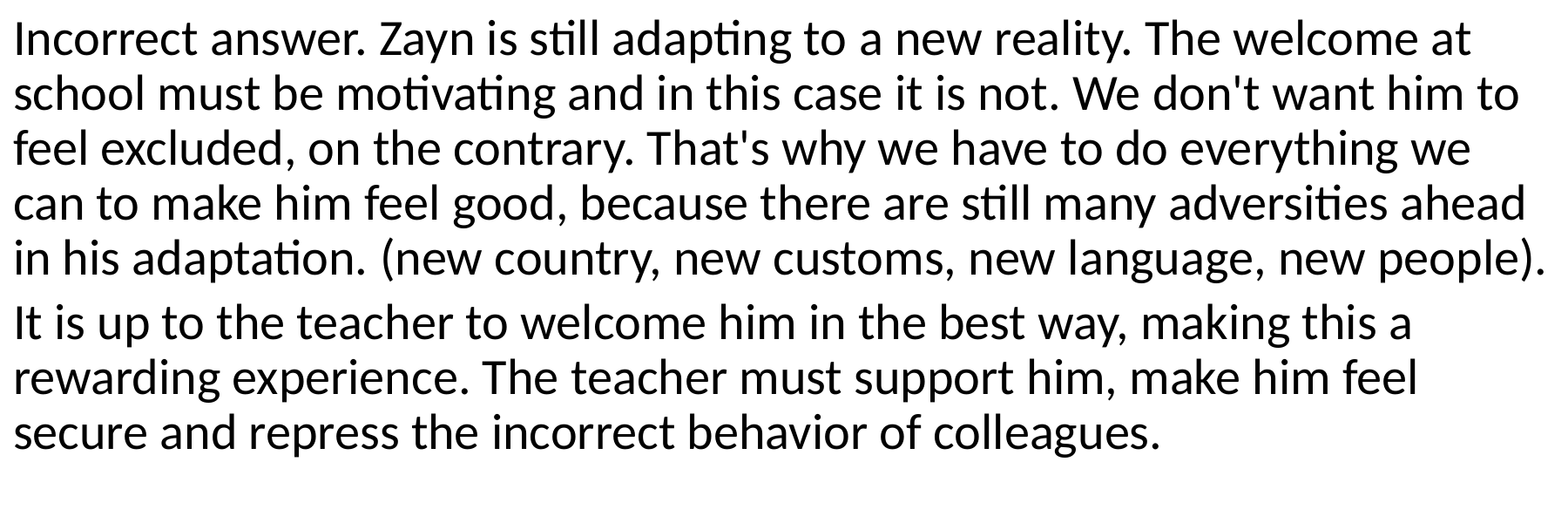

Incorrect answer. Zayn is still adapting to a new reality. The welcome at school must be motivating and in this case it is not. We don't want him to feel excluded, on the contrary. That's why we have to do everything we can to make him feel good, because there are still many adversities ahead in his adaptation. (new country, new customs, new language, new people).
It is up to the teacher to welcome him in the best way, making this a rewarding experience. The teacher must support him, make him feel secure and repress the incorrect behavior of colleagues.